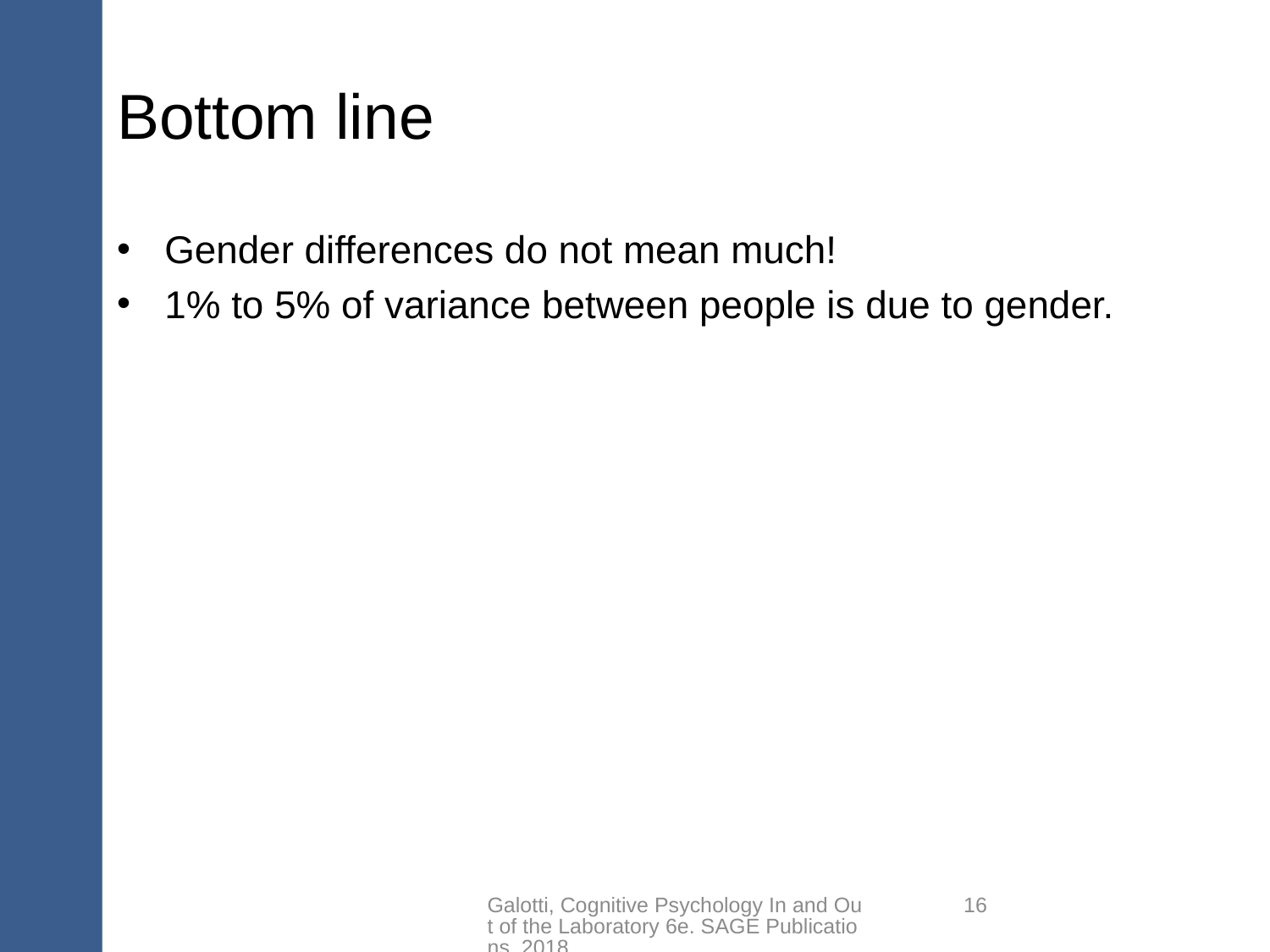

# Bottom line
Gender differences do not mean much!
1% to 5% of variance between people is due to gender.
Galotti, Cognitive Psychology In and Out of the Laboratory 6e. SAGE Publications, 2018.
16